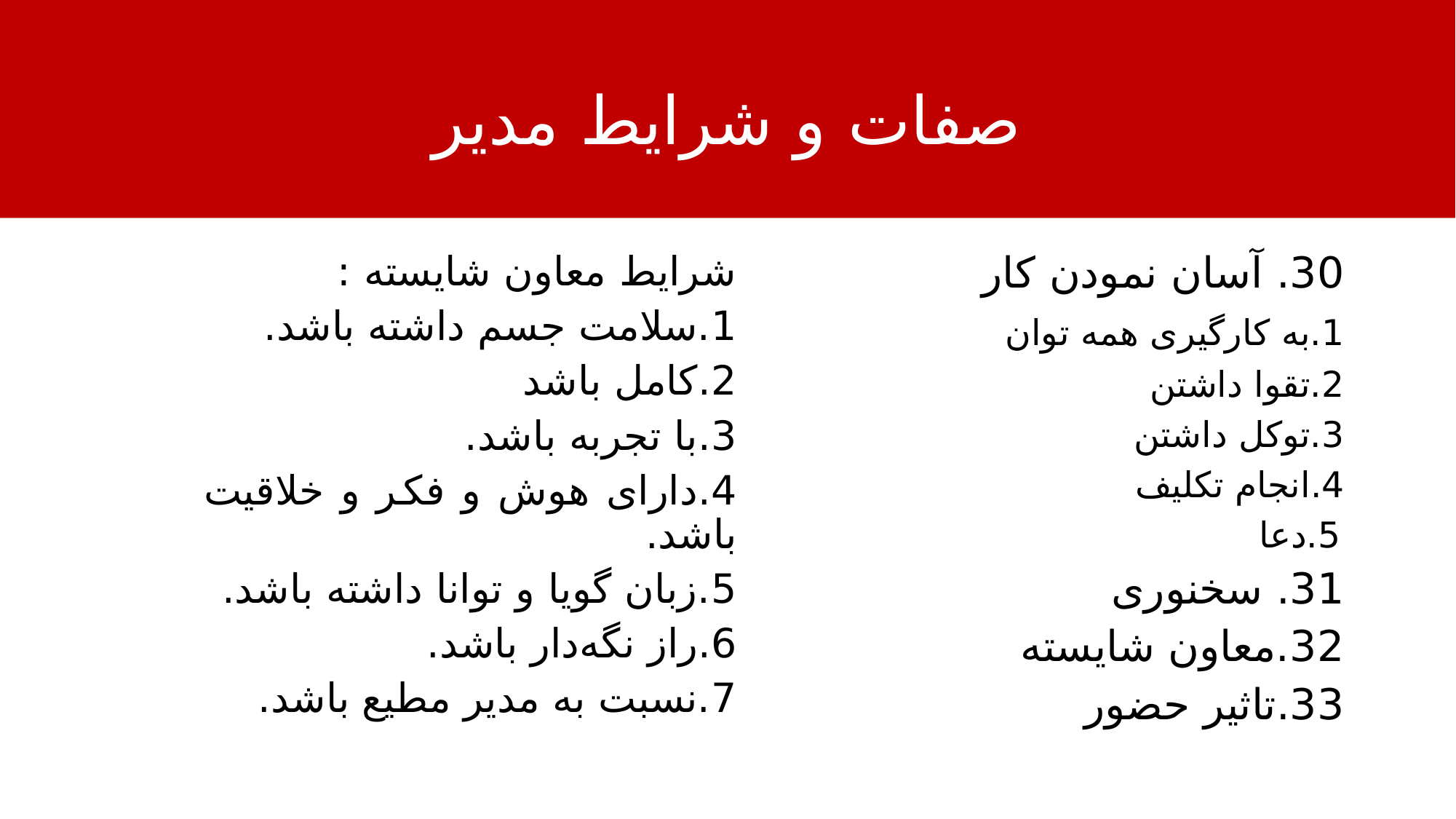

# صفات و شرایط مدیر
شرایط معاون شایسته :
1.سلامت جسم داشته باشد.
2.کامل باشد
3.با تجربه باشد.
4.دارای هوش و فکر و خلاقیت باشد.
5.زبان گویا و توانا داشته باشد.
6.راز نگه‌دار باشد.
7.نسبت به مدیر مطیع باشد.
30. آسان نمودن کار
	1.به کارگیری همه توان
	2.تقوا داشتن
	3.توکل داشتن
	4.انجام تکلیف
	5.دعا
31. سخنوری
32.معاون شایسته
33.تاثیر حضور